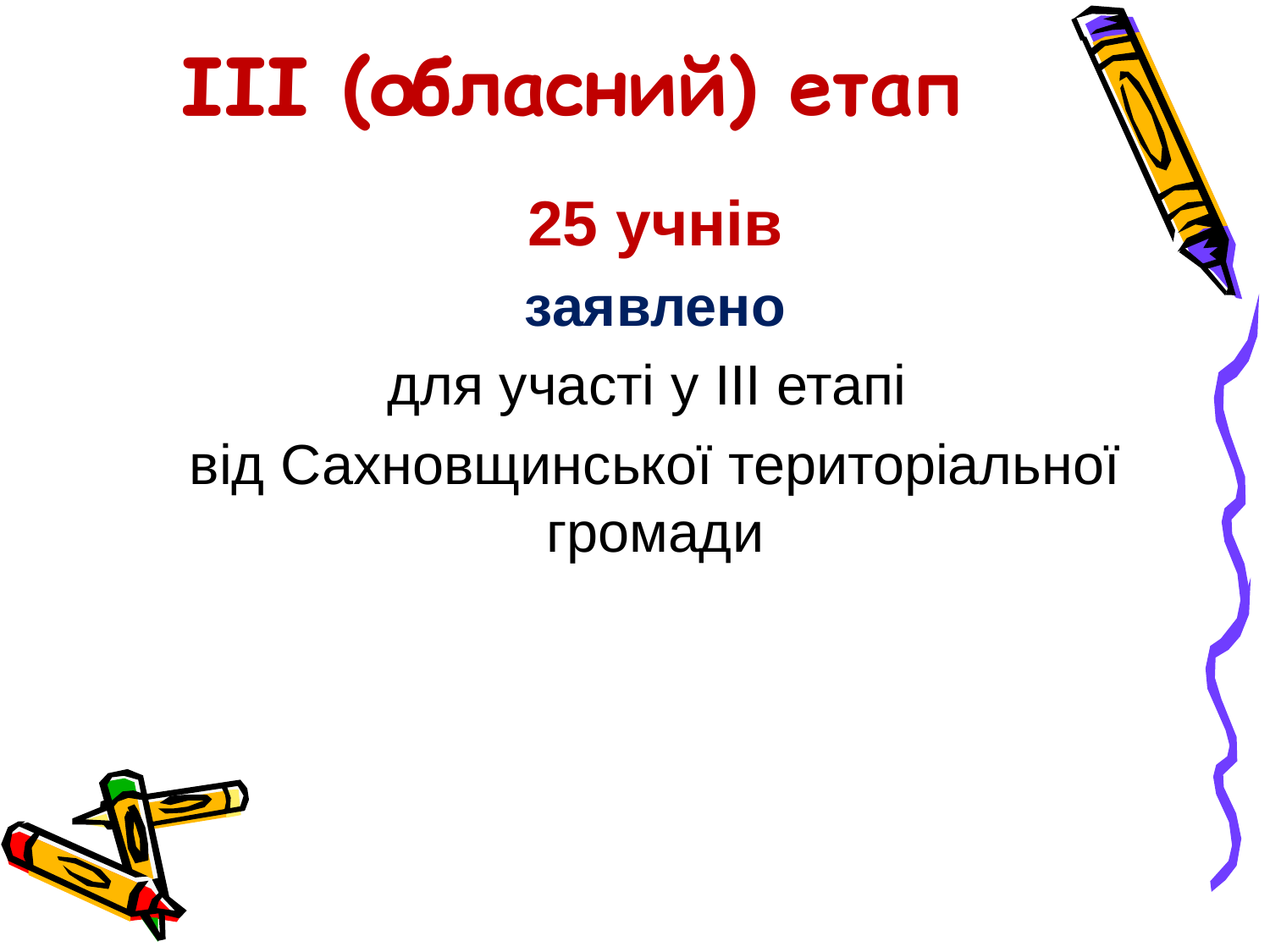

# ІІІ (обласний) етап
25 учнів
 заявлено
для участі у ІІІ етапі
від Сахновщинської територіальної громади